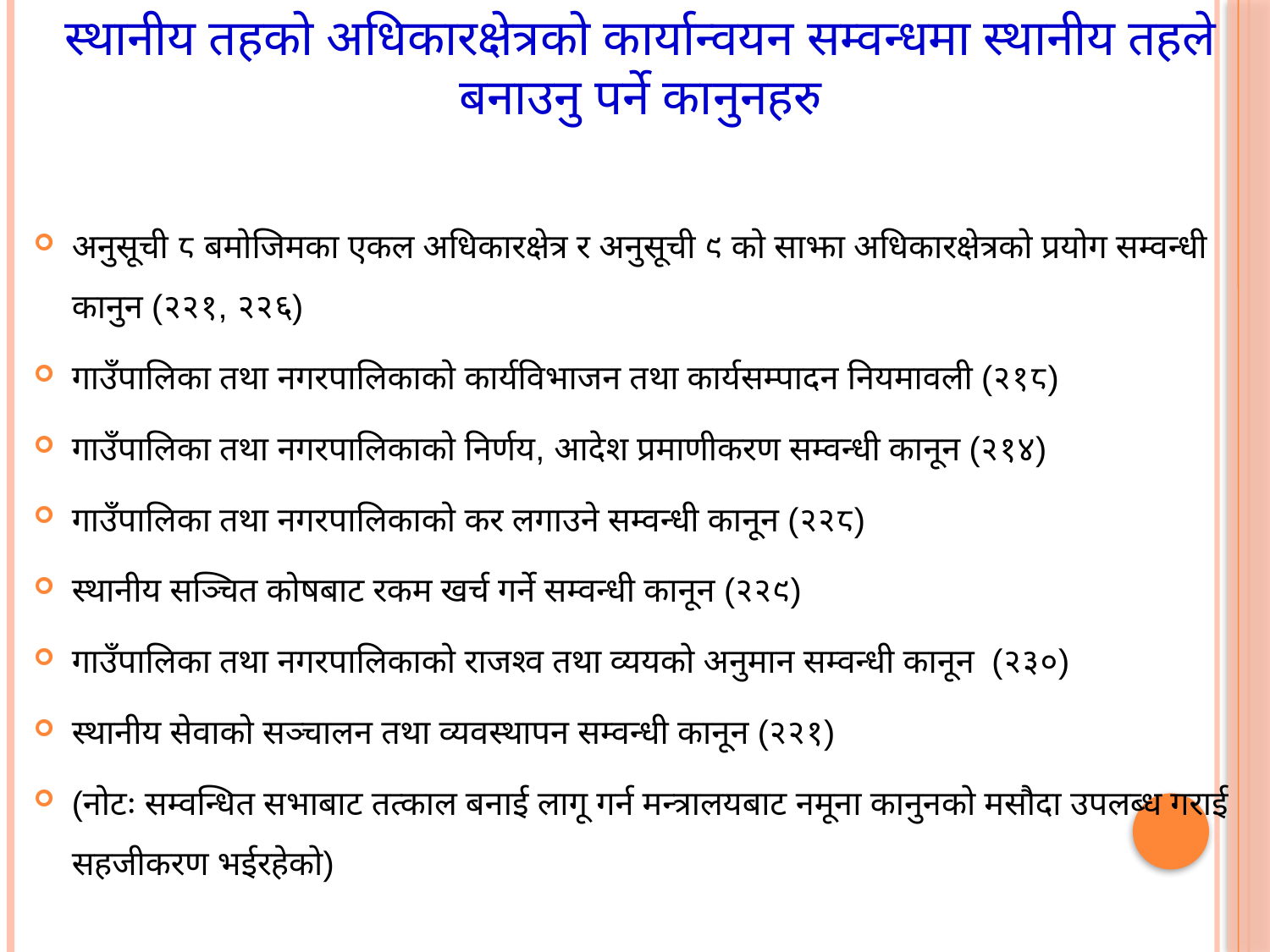

स्थानीय तहको अधिकारक्षेत्रको कार्यान्वयन सम्वन्धमा स्थानीय तहले बनाउनु पर्ने कानुनहरु

अनुसूची ८ बमोजिमका एकल अधिकारक्षेत्र र अनुसूची ९ को साझा अधिकारक्षेत्रको प्रयोग सम्वन्धी कानुन (२२१, २२६)
गाउँपालिका तथा नगरपालिकाको कार्यविभाजन तथा कार्यसम्पादन नियमावली (२१८)
गाउँपालिका तथा नगरपालिकाको निर्णय, आदेश प्रमाणीकरण सम्वन्धी कानून (२१४)
गाउँपालिका तथा नगरपालिकाको कर लगाउने सम्वन्धी कानून (२२८)
स्थानीय सञ्चित कोषबाट रकम खर्च गर्ने सम्वन्धी कानून (२२९)
गाउँपालिका तथा नगरपालिकाको राजश्व तथा व्ययको अनुमान सम्वन्धी कानून  (२३०)
स्थानीय सेवाको सञ्चालन तथा व्यवस्थापन सम्वन्धी कानून (२२१)
(नोटः सम्वन्धित सभाबाट तत्काल बनाई लागू गर्न मन्त्रालयबाट नमूना कानुनको मसौदा उपलब्ध गराई सहजीकरण भईरहेको)